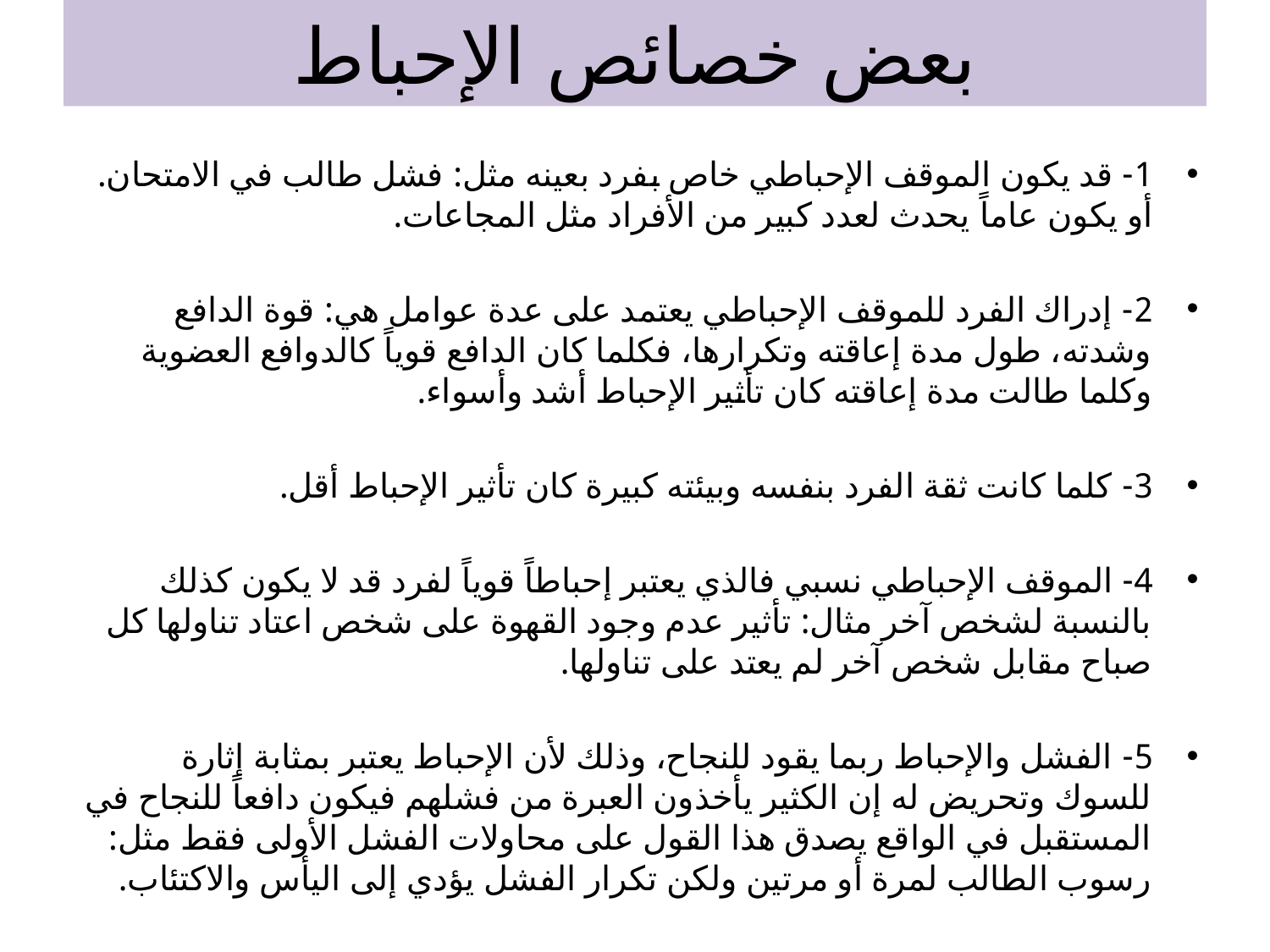

# بعض خصائص الإحباط
1- قد يكون الموقف الإحباطي خاص بفرد بعينه مثل: فشل طالب في الامتحان. أو يكون عاماً يحدث لعدد كبير من الأفراد مثل المجاعات.

2- إدراك الفرد للموقف الإحباطي يعتمد على عدة عوامل هي: قوة الدافع وشدته، طول مدة إعاقته وتكرارها، فكلما كان الدافع قوياً كالدوافع العضوية وكلما طالت مدة إعاقته كان تأثير الإحباط أشد وأسواء.

3- كلما كانت ثقة الفرد بنفسه وبيئته كبيرة كان تأثير الإحباط أقل.

4- الموقف الإحباطي نسبي فالذي يعتبر إحباطاً قوياً لفرد قد لا يكون كذلك بالنسبة لشخص آخر مثال: تأثير عدم وجود القهوة على شخص اعتاد تناولها كل صباح مقابل شخص آخر لم يعتد على تناولها.

5- الفشل والإحباط ربما يقود للنجاح، وذلك لأن الإحباط يعتبر بمثابة إثارة للسوك وتحريض له إن الكثير يأخذون العبرة من فشلهم فيكون دافعاً للنجاح في المستقبل في الواقع يصدق هذا القول على محاولات الفشل الأولى فقط مثل: رسوب الطالب لمرة أو مرتين ولكن تكرار الفشل يؤدي إلى اليأس والاكتئاب.